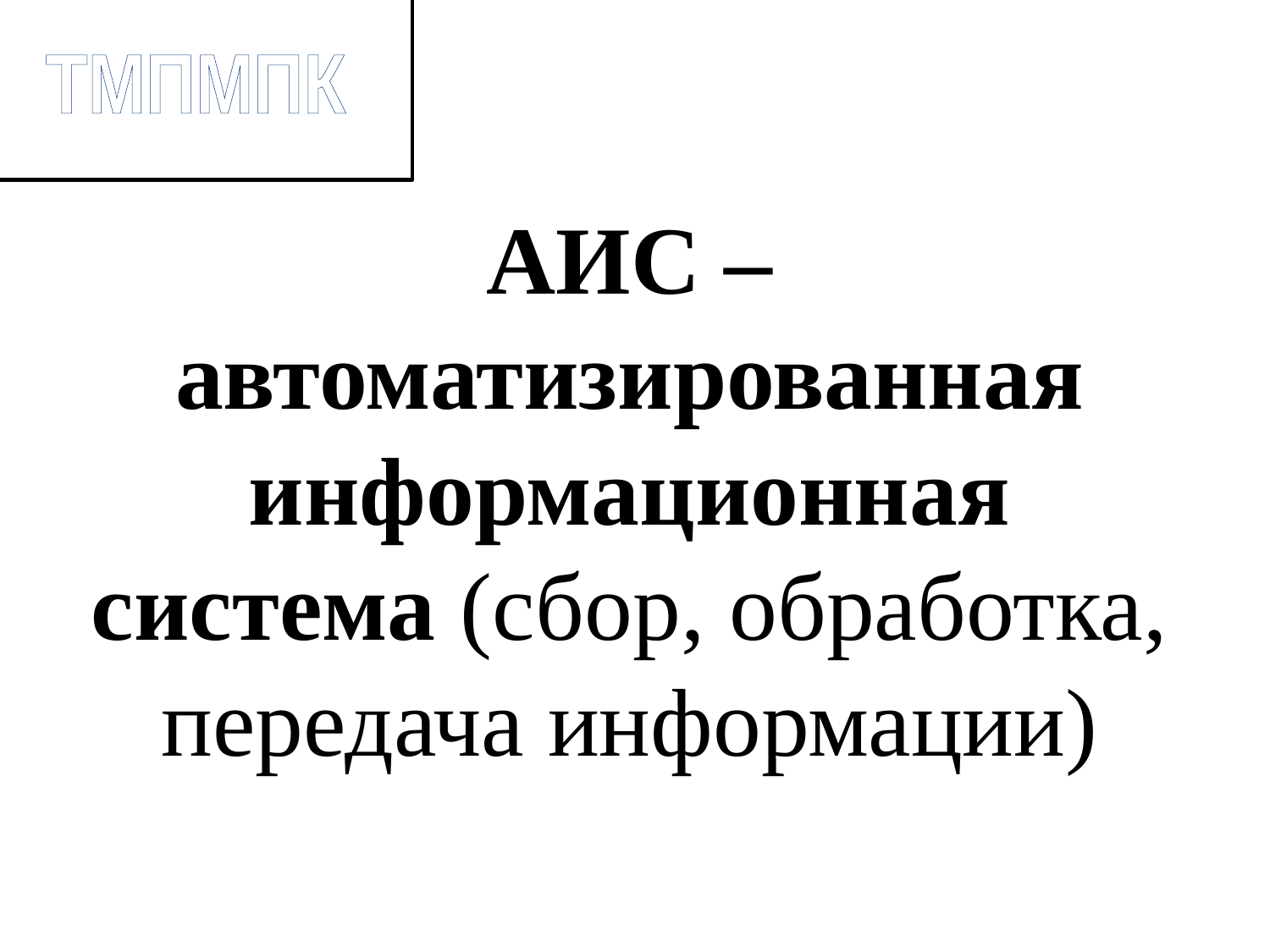

ТМПМПК
# АИС – автоматизированная информационная система (сбор, обработка, передача информации)